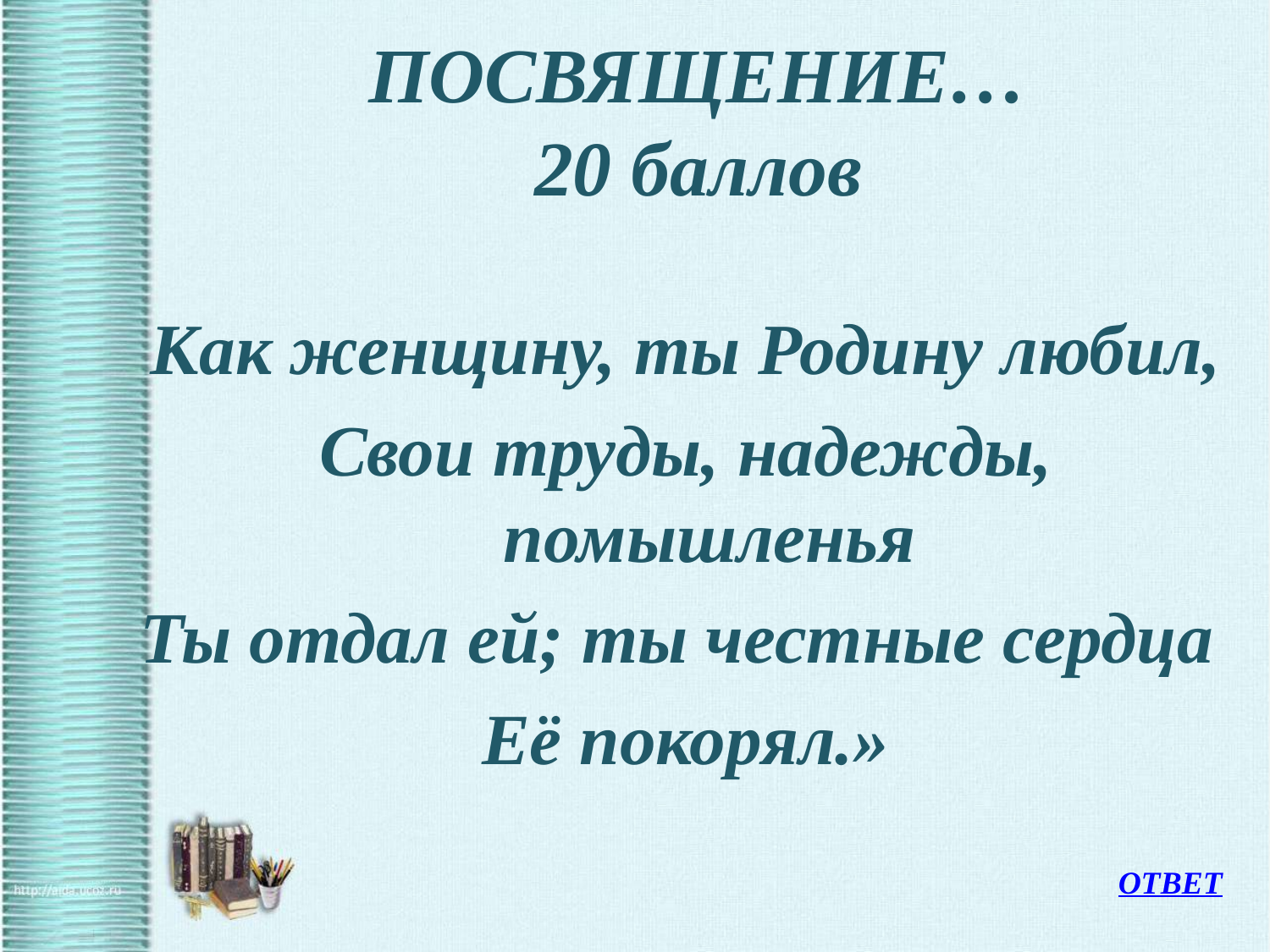

# ПОСВЯЩЕНИЕ… 20 баллов
Как женщину, ты Родину любил,
Свои труды, надежды, помышленья
Ты отдал ей; ты честные сердца
Её покорял.»
ОТВЕТ